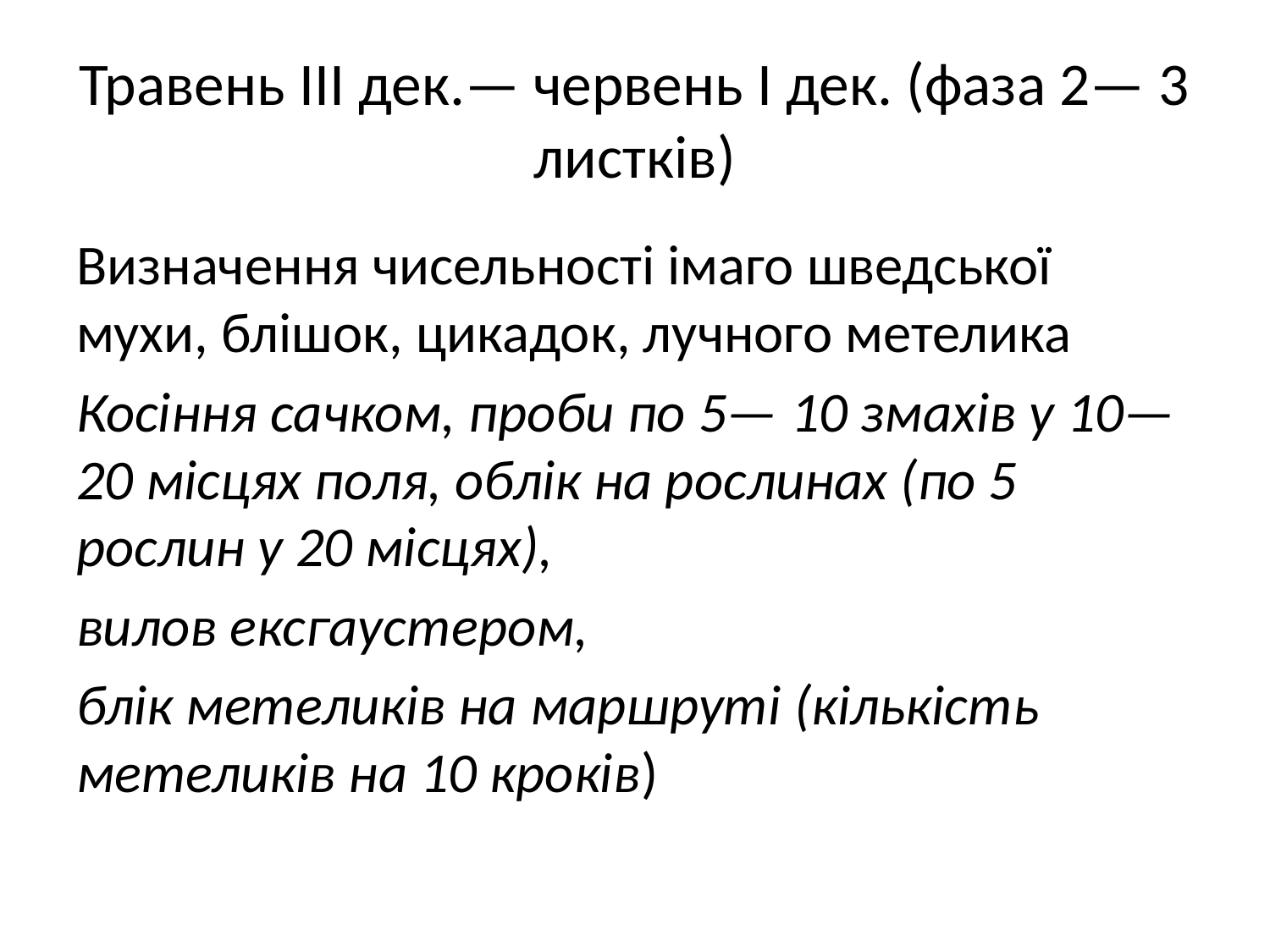

# Травень III дек.— червень І дек. (фаза 2— 3 листків)
Визначення чисельності імаго шведської мухи, блішок, цикадок, лучного метелика
Косіння сачком, проби по 5— 10 змахів у 10—20 місцях поля, облік на рослинах (по 5 рослин у 20 місцях),
вилов ексгаустером,
блік метеликів на маршруті (кількість метеликів на 10 кроків)